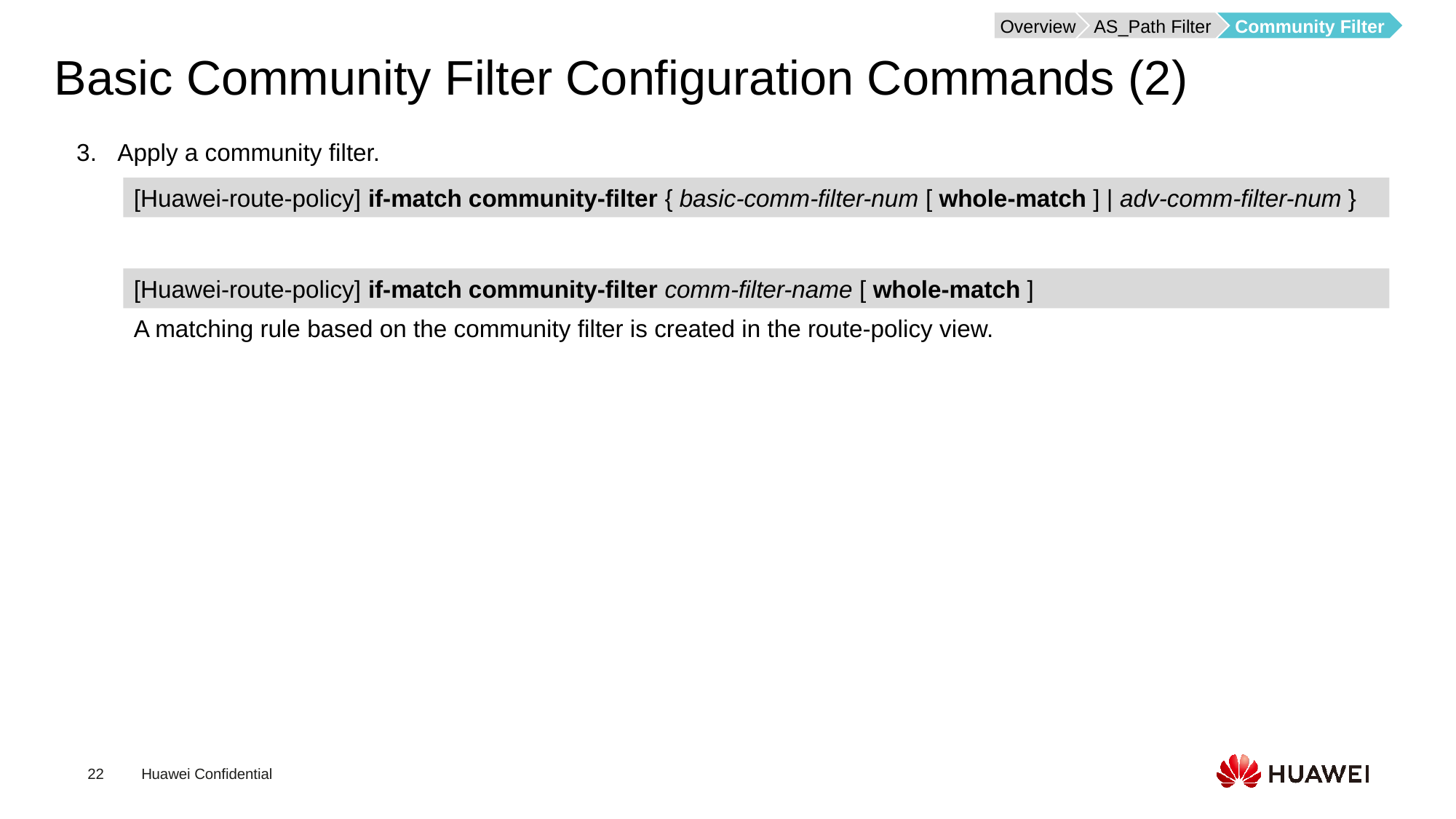

Overview
AS_Path Filter
Community Filter
# Basic Community Filter Configuration Commands (2)
Apply a community filter.
[Huawei-route-policy] if-match community-filter { basic-comm-filter-num [ whole-match ] | adv-comm-filter-num }
[Huawei-route-policy] if-match community-filter comm-filter-name [ whole-match ]
A matching rule based on the community filter is created in the route-policy view.